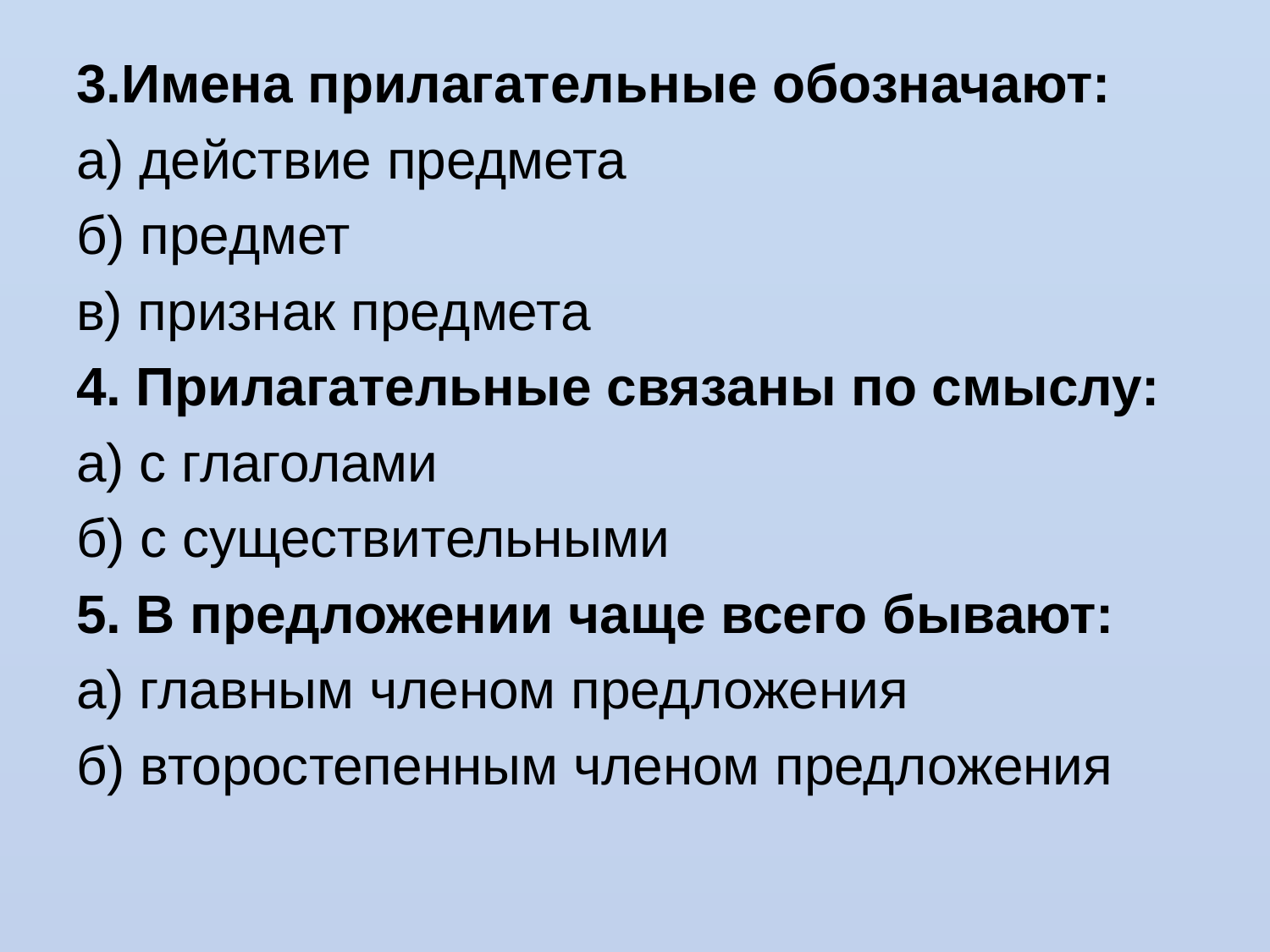

#
3.Имена прилагательные обозначают:
а) действие предмета
б) предмет
в) признак предмета
4. Прилагательные связаны по смыслу:
а) с глаголами
б) с существительными
5. В предложении чаще всего бывают:
а) главным членом предложения
б) второстепенным членом предложения